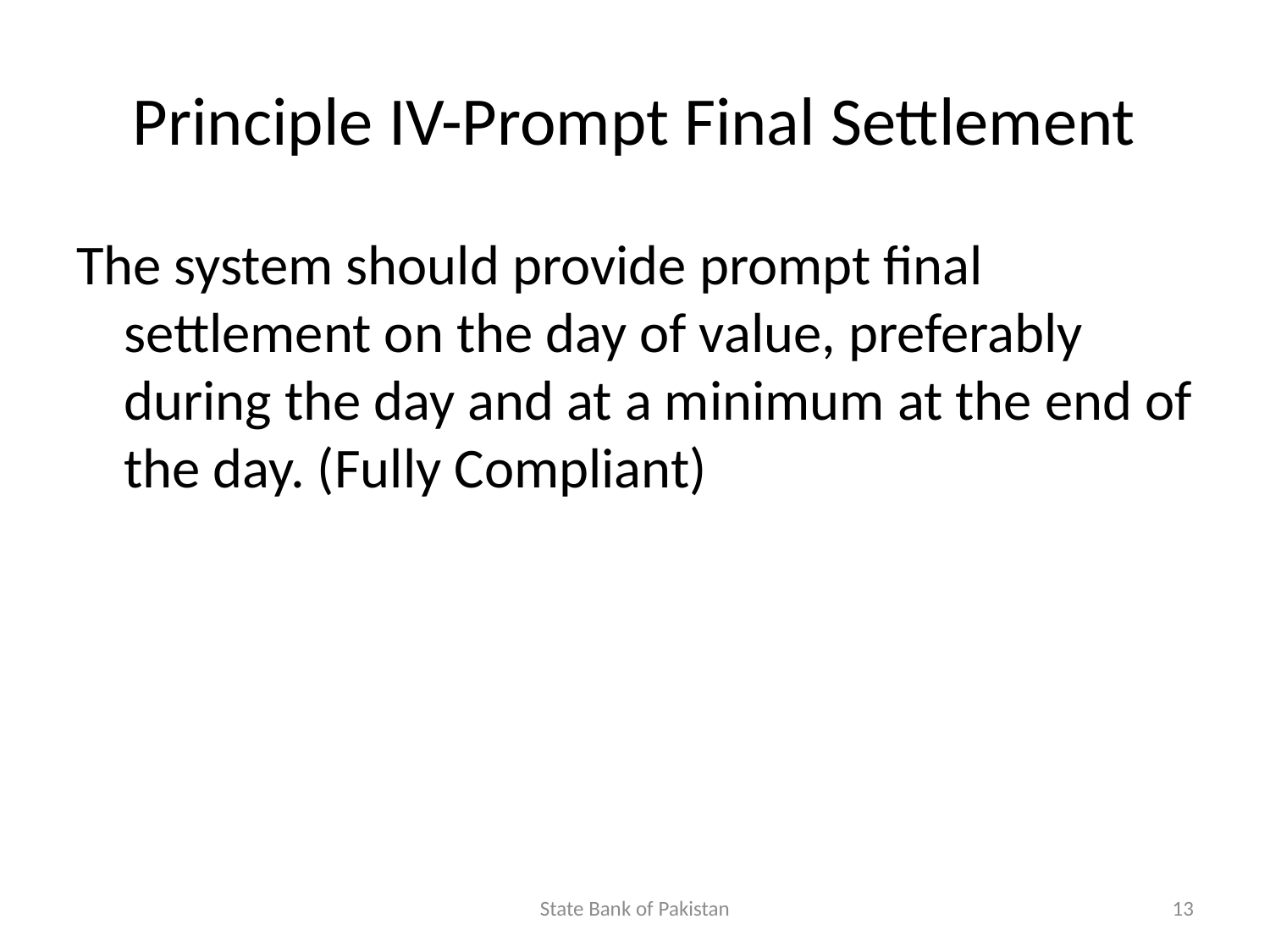

# Principle IV-Prompt Final Settlement
The system should provide prompt final settlement on the day of value, preferably during the day and at a minimum at the end of the day. (Fully Compliant)
State Bank of Pakistan
13